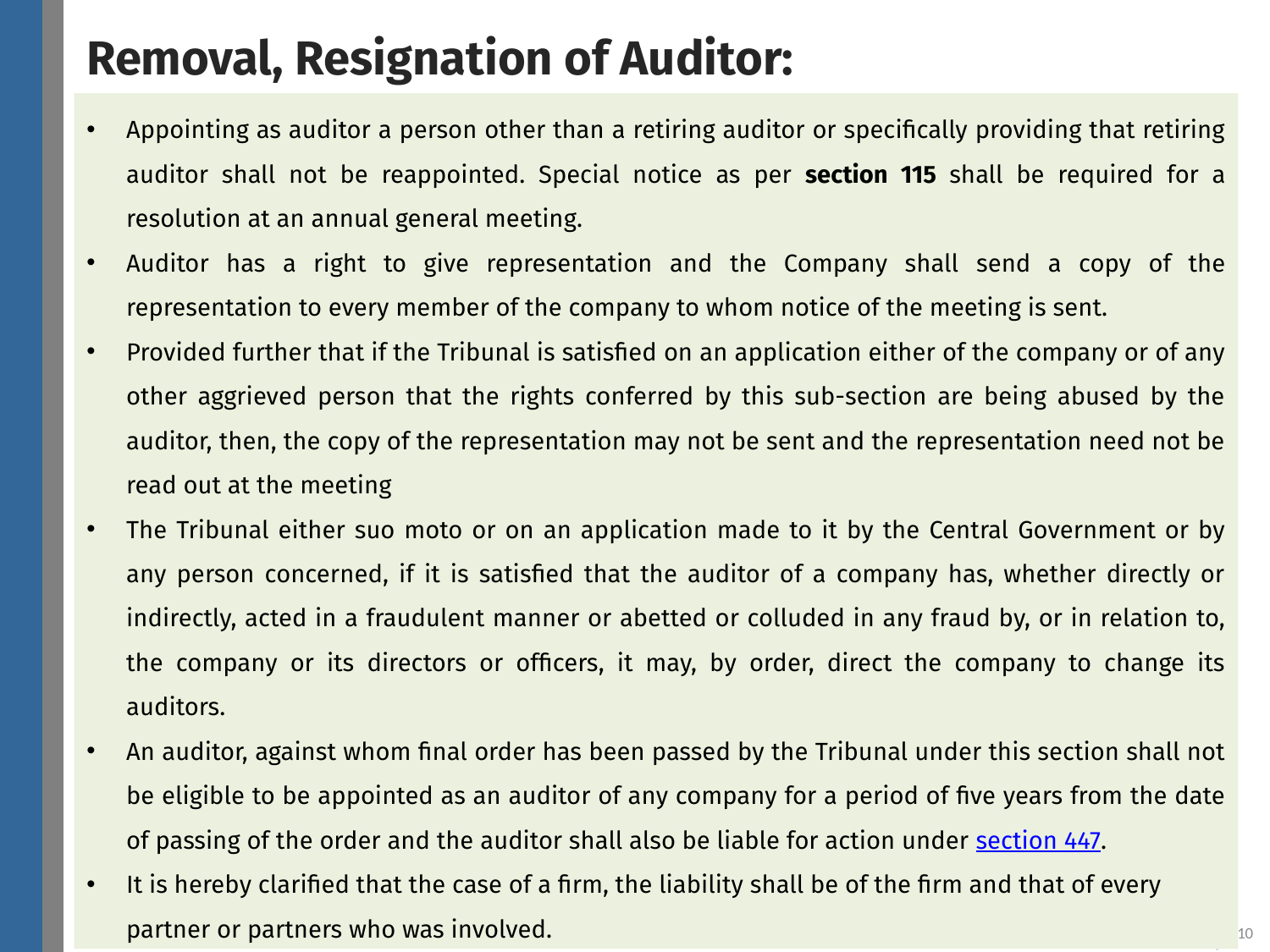

# Removal, Resignation of Auditor:
Appointing as auditor a person other than a retiring auditor or specifically providing that retiring auditor shall not be reappointed. Special notice as per section 115 shall be required for a resolution at an annual general meeting.
Auditor has a right to give representation and the Company shall send a copy of the representation to every member of the company to whom notice of the meeting is sent.
Provided further that if the Tribunal is satisfied on an application either of the company or of any other aggrieved person that the rights conferred by this sub-section are being abused by the auditor, then, the copy of the representation may not be sent and the representation need not be read out at the meeting
The Tribunal either suo moto or on an application made to it by the Central Government or by any person concerned, if it is satisfied that the auditor of a company has, whether directly or indirectly, acted in a fraudulent manner or abetted or colluded in any fraud by, or in relation to, the company or its directors or officers, it may, by order, direct the company to change its auditors.
An auditor, against whom final order has been passed by the Tribunal under this section shall not be eligible to be appointed as an auditor of any company for a period of five years from the date of passing of the order and the auditor shall also be liable for action under section 447.
It is hereby clarified that the case of a firm, the liability shall be of the firm and that of every  partner or partners who was involved.
10